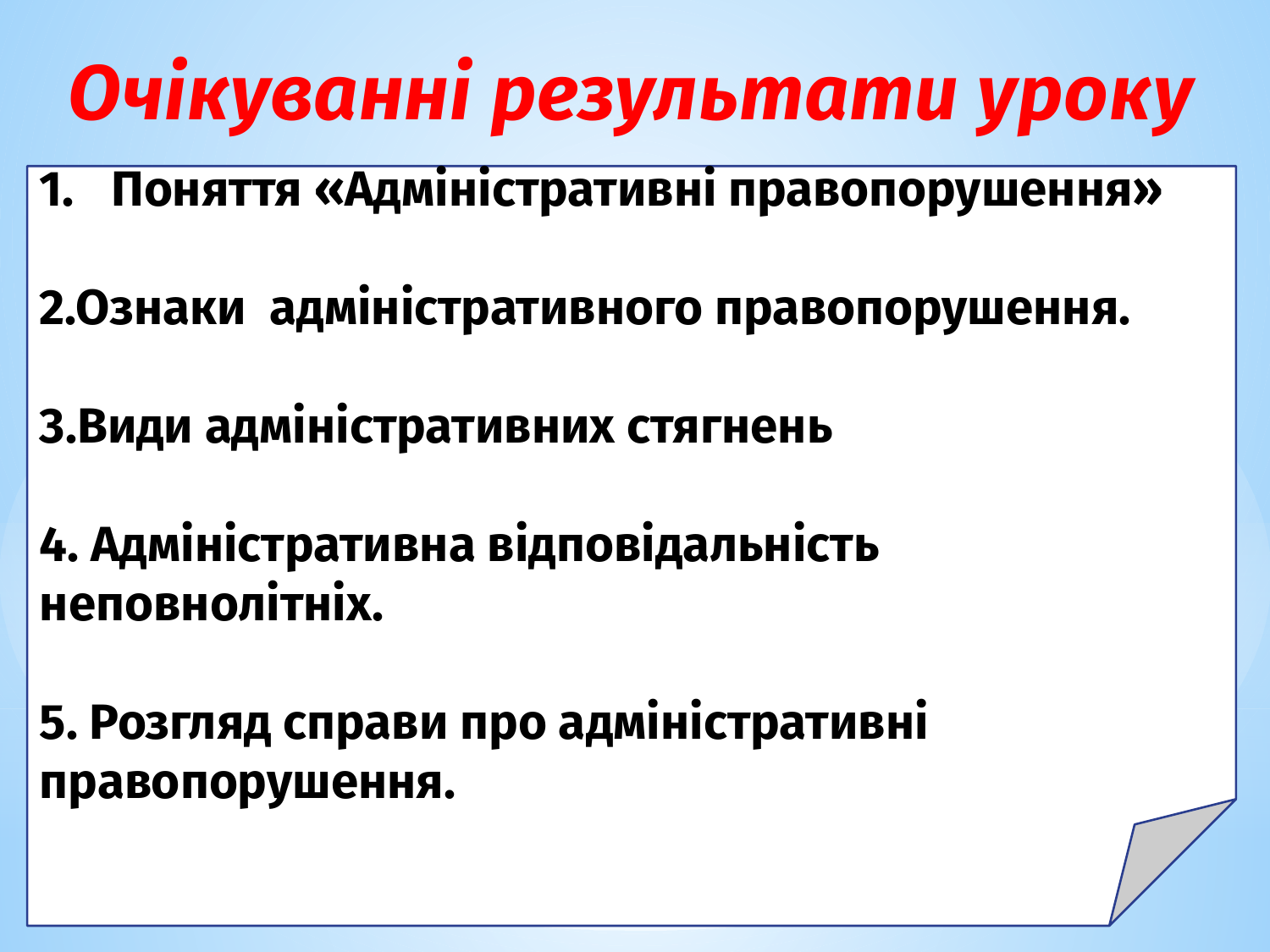

Очікуванні результати уроку

Поняття «Адміністративні правопорушення»

2.Ознаки  адміністративного правопорушення.

3.Види адміністративних стягнень

4. Адміністративна відповідальність неповнолітніх.

5. Розгляд справи про адміністративні правопорушення.